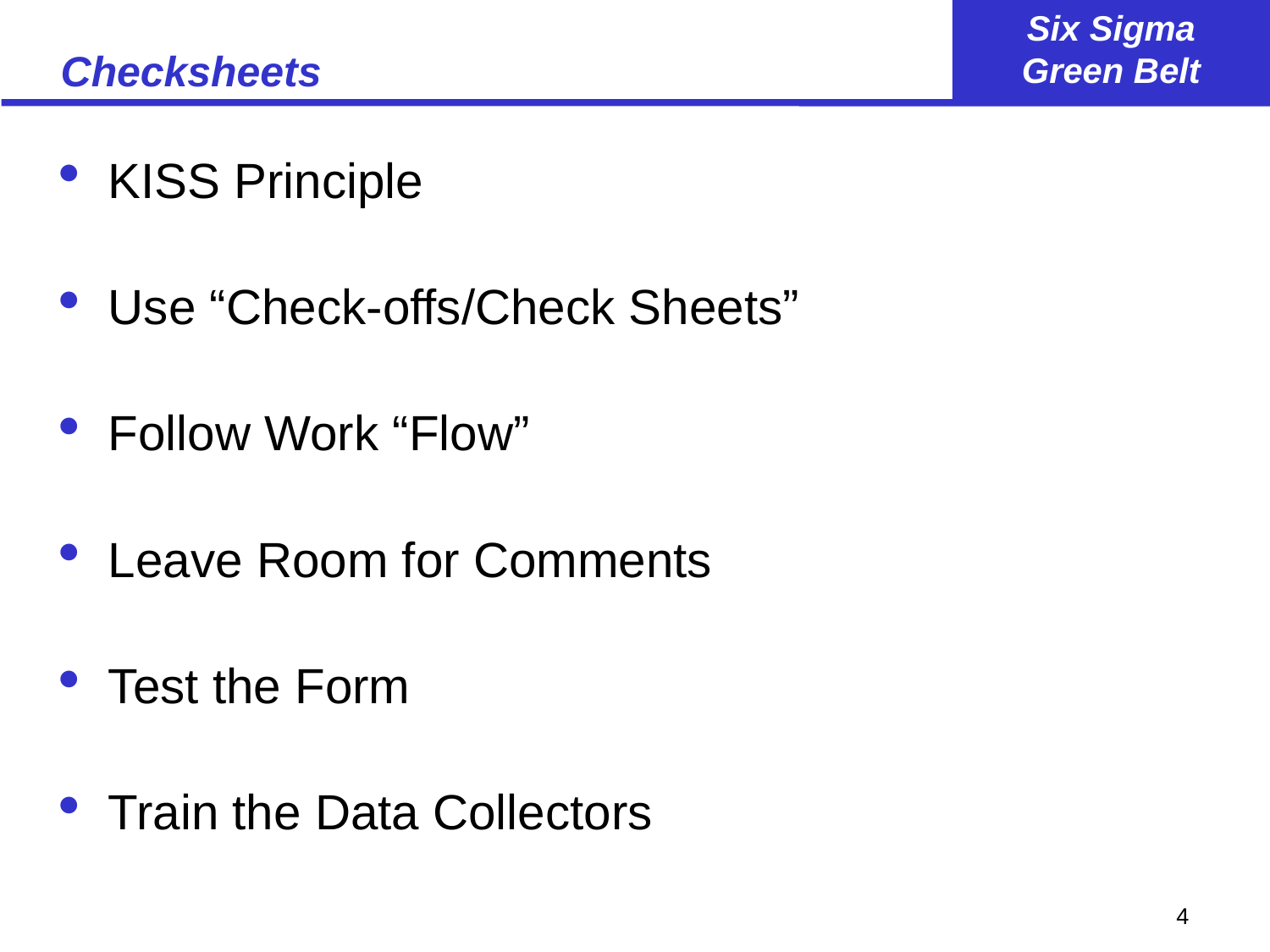

# Checksheets
KISS Principle

Use “Check-offs/Check Sheets”

Follow Work “Flow”

Leave Room for Comments

Test the Form

Train the Data Collectors